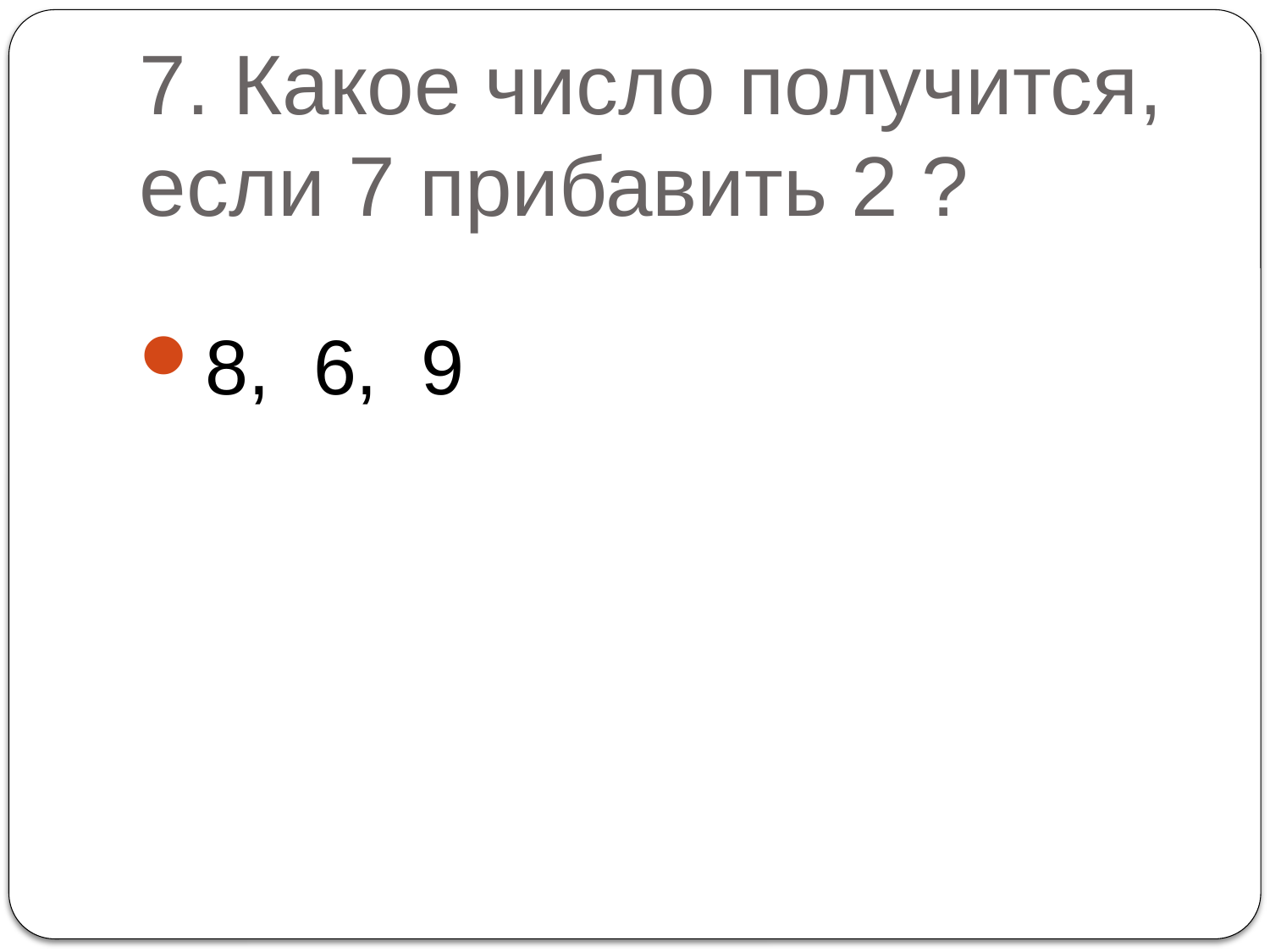

# 7. Какое число получится, если 7 прибавить 2 ?

8,  6,  9